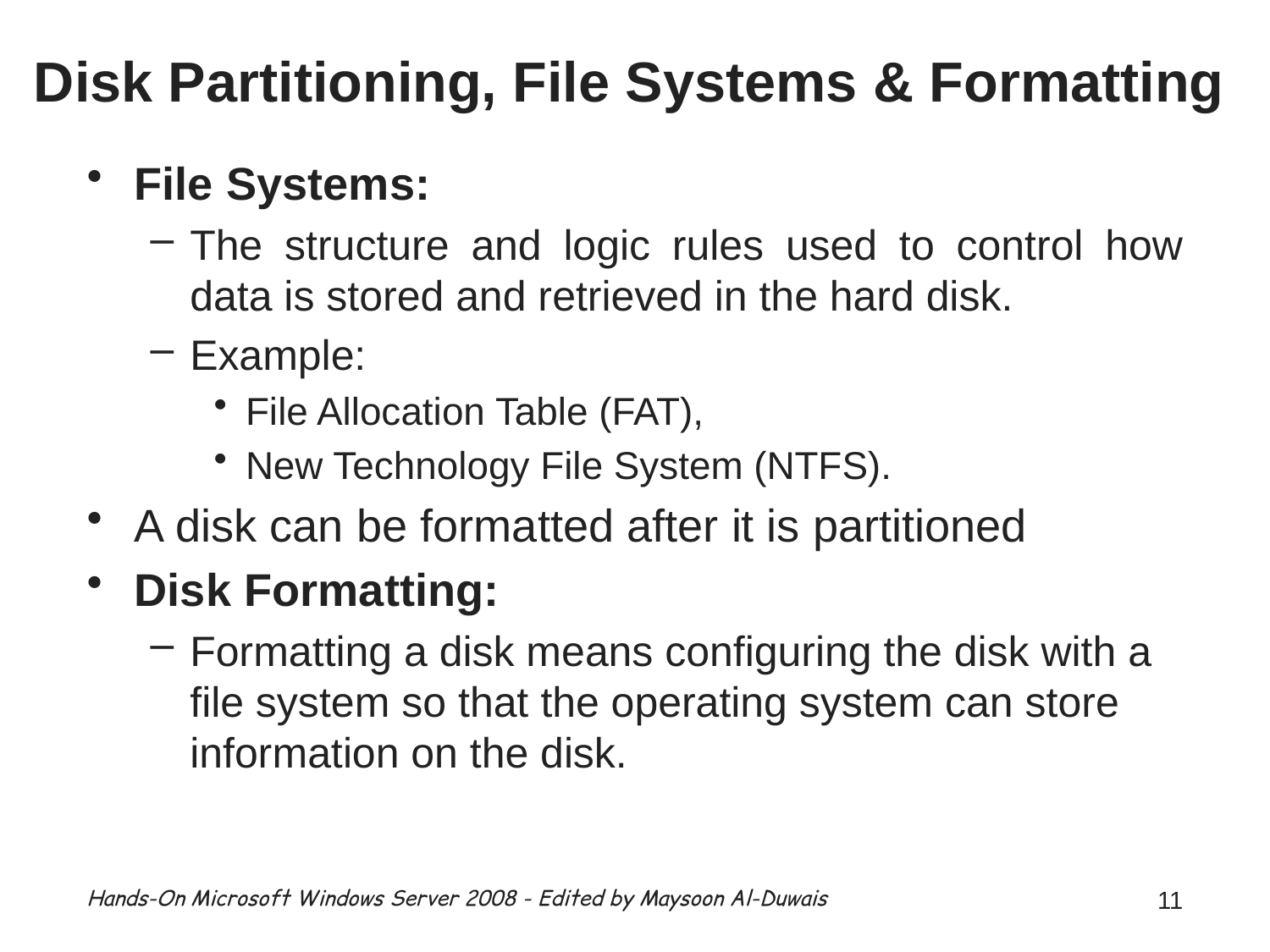

# Disk Partitioning, File Systems & Formatting
File Systems:
The structure and logic rules used to control how data is stored and retrieved in the hard disk.
Example:
File Allocation Table (FAT),
New Technology File System (NTFS).
A disk can be formatted after it is partitioned
Disk Formatting:
Formatting a disk means configuring the disk with a file system so that the operating system can store information on the disk.
Hands-On Microsoft Windows Server 2008 - Edited by Maysoon Al-Duwais
11